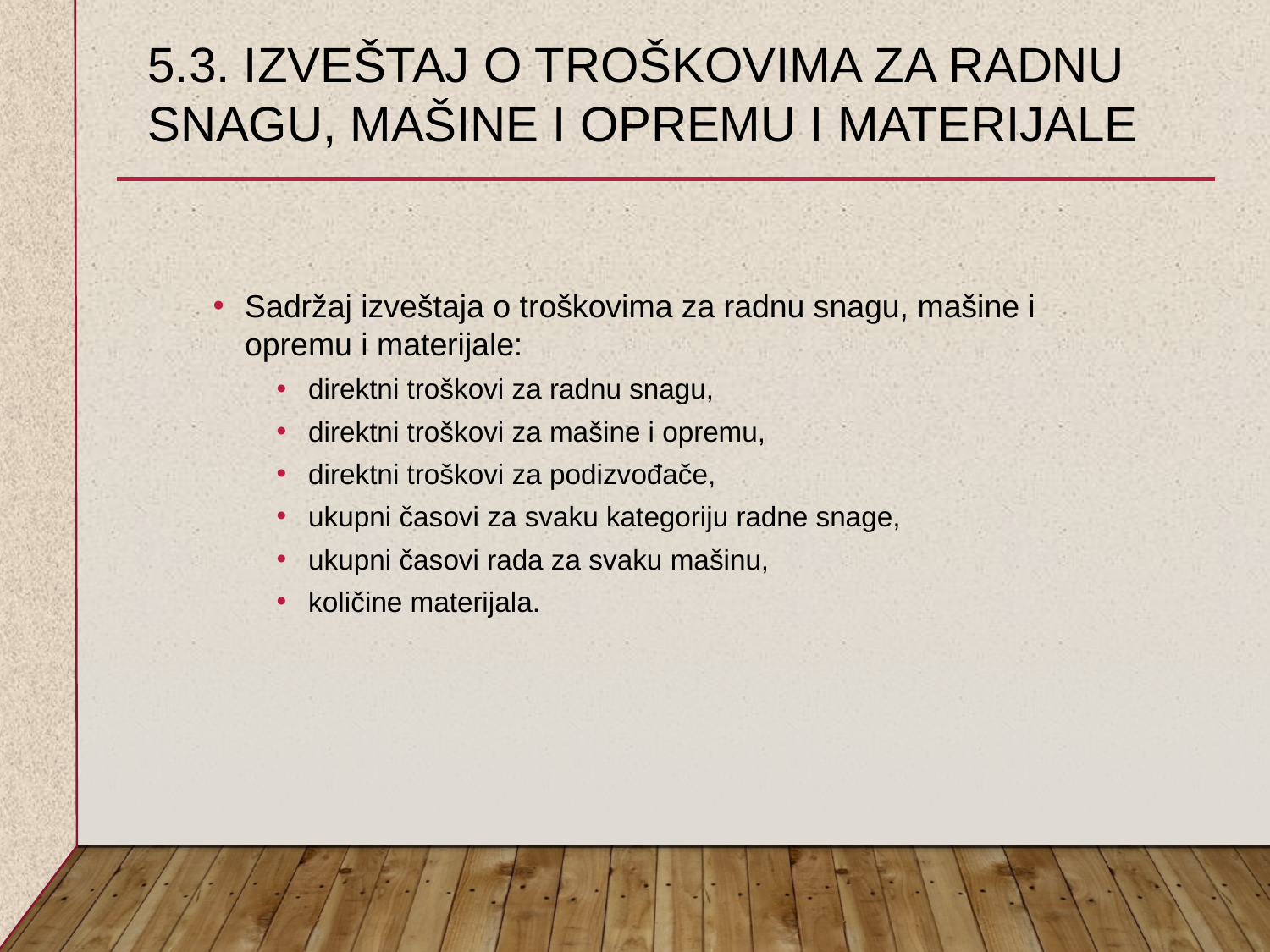

# 5.3. izveštaj o troškovima za radnu snagu, mašine i opremu i materijale
Sadržaj izveštaja o troškovima za radnu snagu, mašine i opremu i materijale:
direktni troškovi za radnu snagu,
direktni troškovi za mašine i opremu,
direktni troškovi za podizvođače,
ukupni časovi za svaku kategoriju radne snage,
ukupni časovi rada za svaku mašinu,
količine materijala.